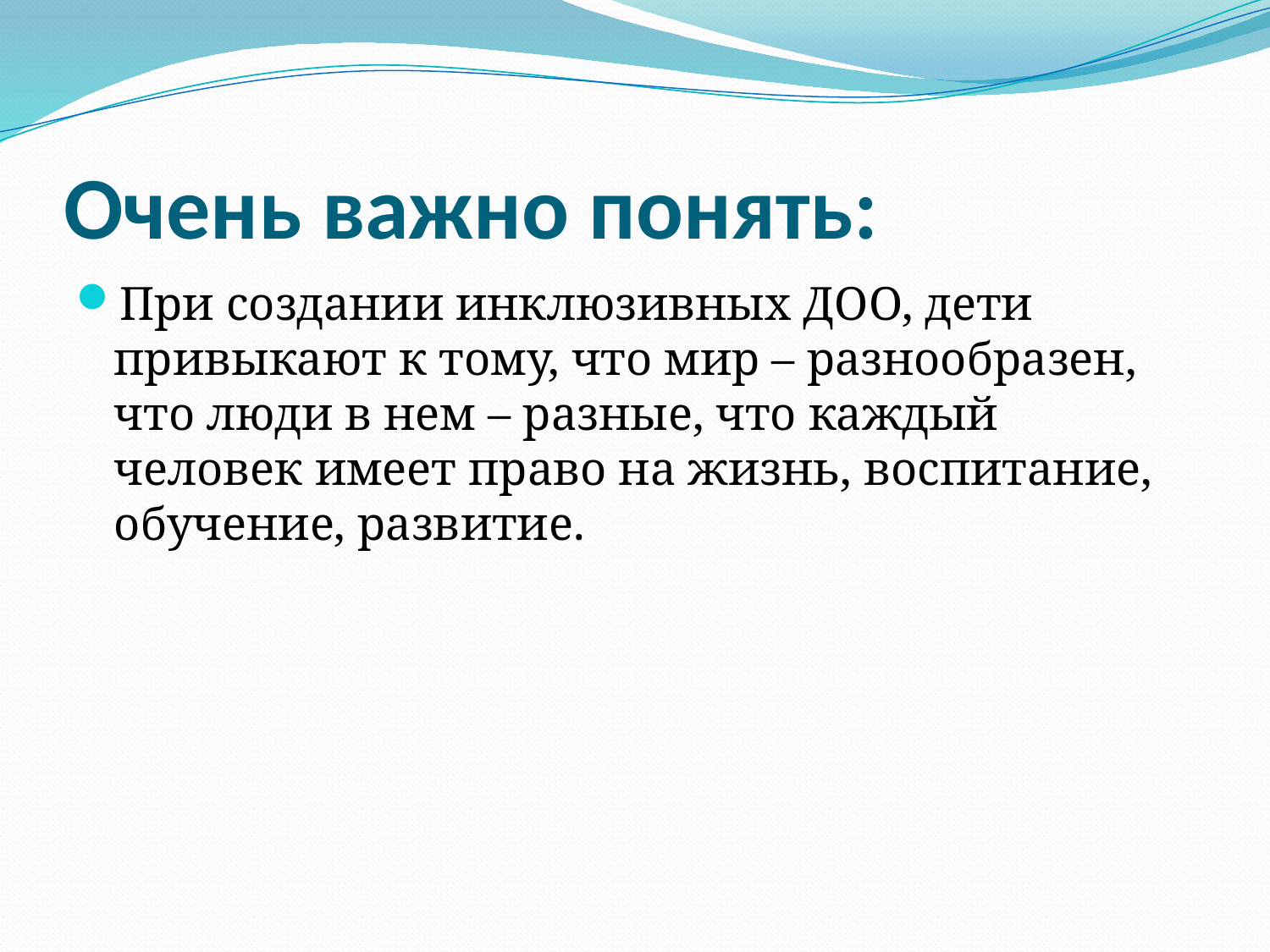

# Очень важно понять:
При создании инклюзивных ДОО, дети привыкают к тому, что мир – разнообразен, что люди в нем – разные, что каждый человек имеет право на жизнь, воспитание, обучение, развитие.